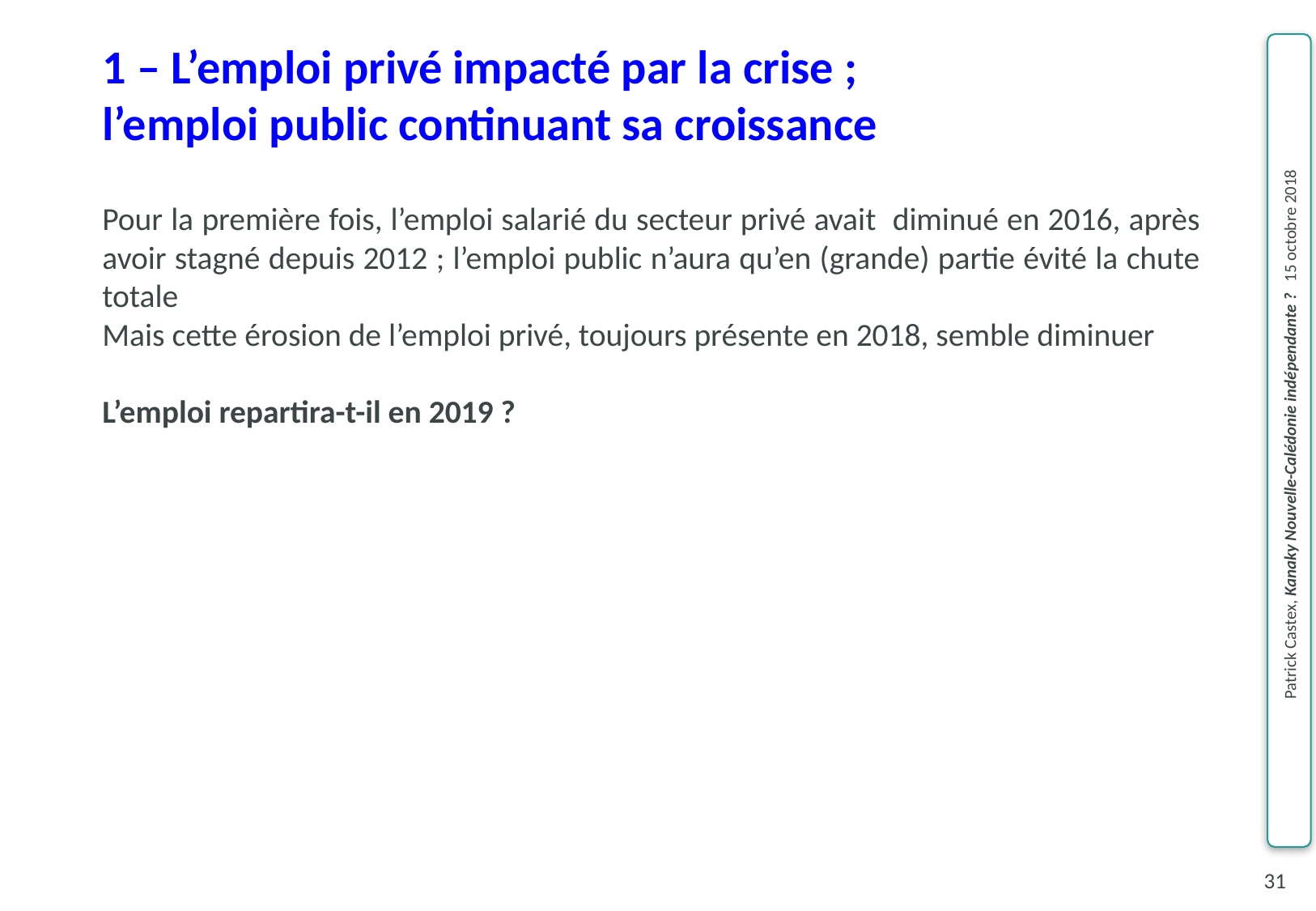

1 – L’emploi privé impacté par la crise ;
l’emploi public continuant sa croissance
Pour la première fois, l’emploi salarié du secteur privé avait  diminué en 2016, après avoir stagné depuis 2012 ; l’emploi public n’aura qu’en (grande) partie évité la chute totale
Mais cette érosion de l’emploi privé, toujours présente en 2018, semble diminuer

L’emploi repartira-t-il en 2019 ?